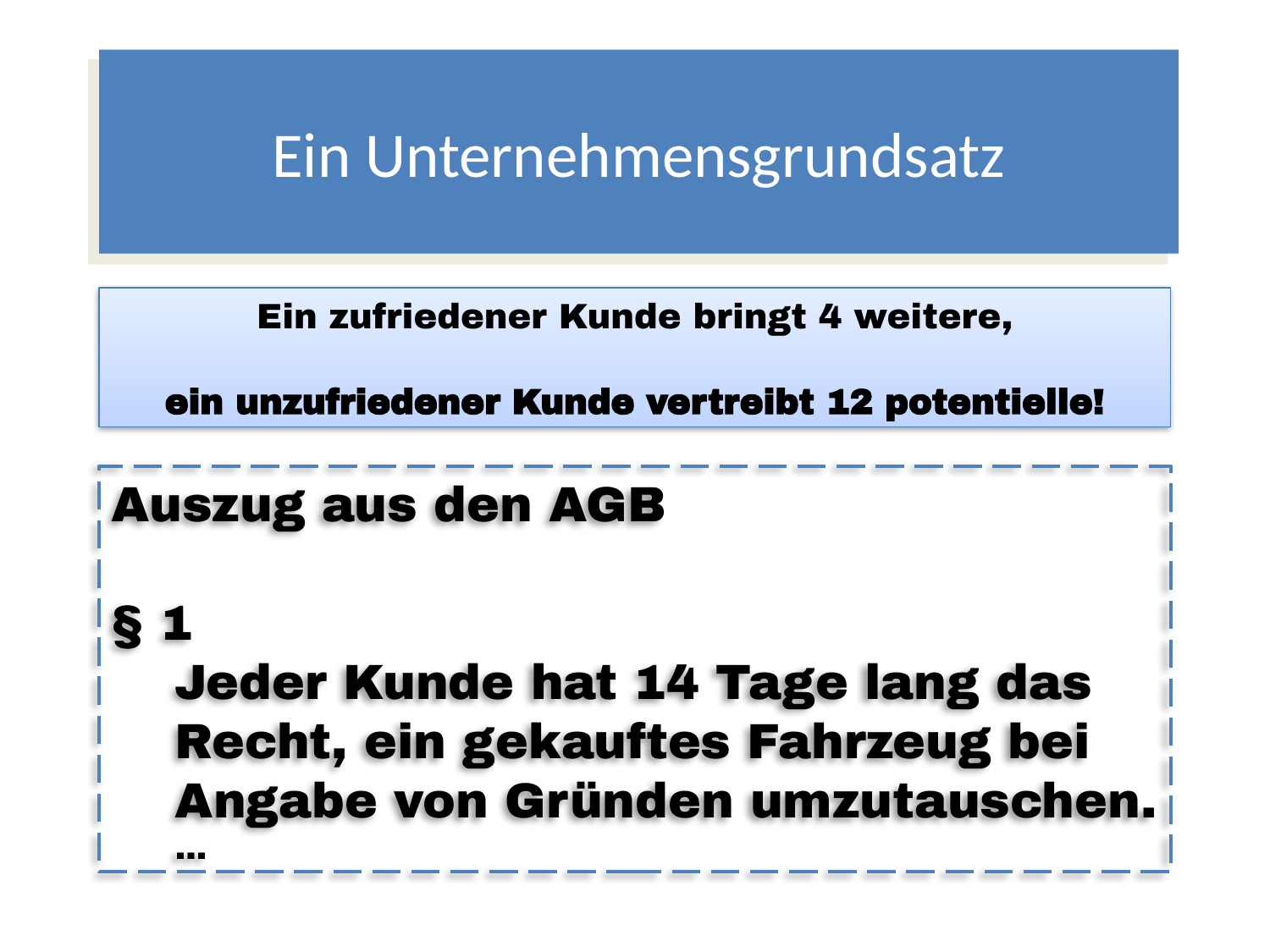

Ein Unternehmensgrundsatz
Ein zufriedener Kunde bringt 4 weitere,

ein unzufriedener Kunde vertreibt 12 potentielle!
Auszug aus den AGB

§ 1
Jeder Kunde hat 14 Tage lang das Recht, ein gekauftes Fahrzeug bei Angabe von Gründen umzutauschen.
…